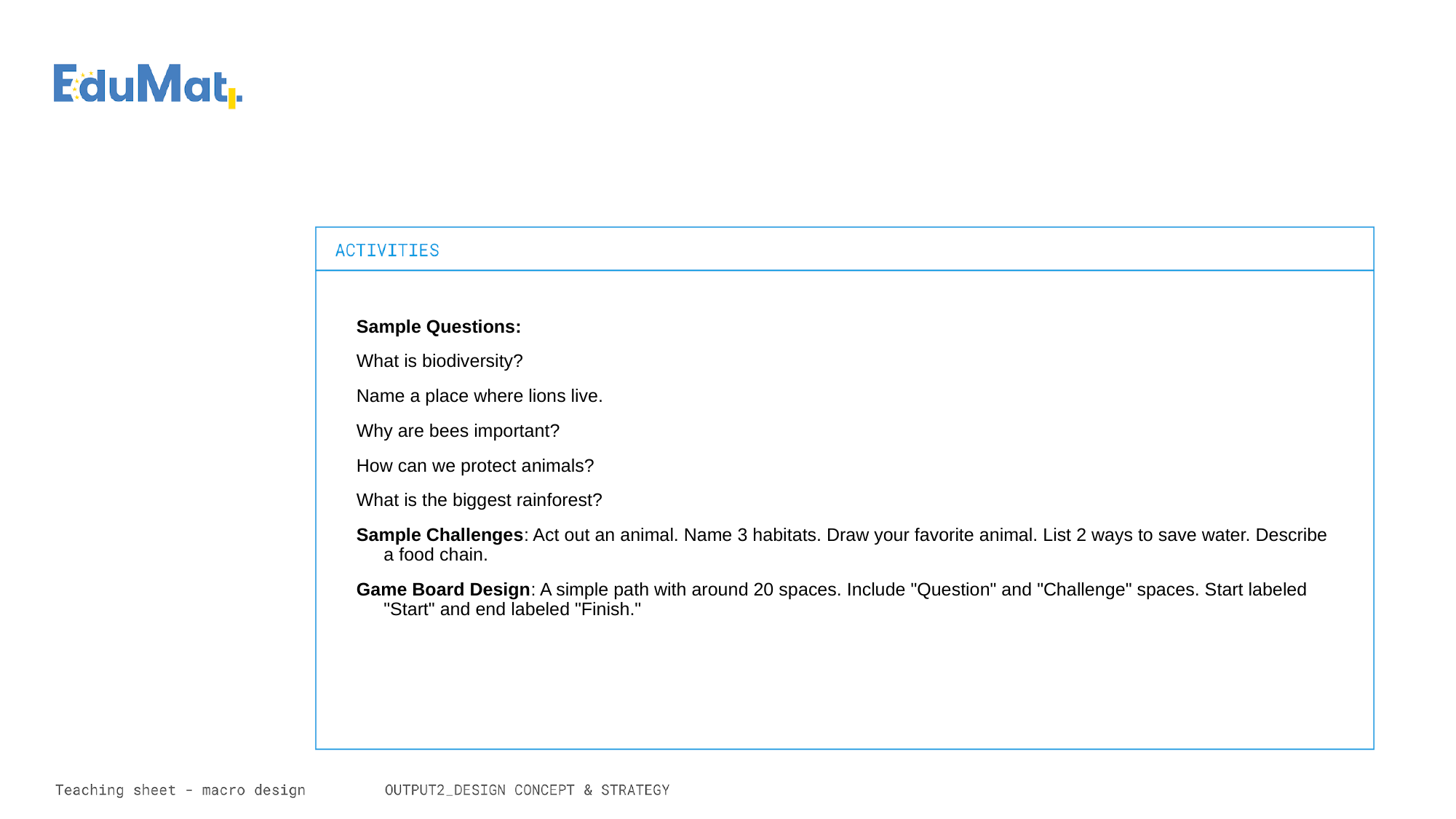

Sample Questions:
What is biodiversity?
Name a place where lions live.
Why are bees important?
How can we protect animals?
What is the biggest rainforest?
Sample Challenges: Act out an animal. Name 3 habitats. Draw your favorite animal. List 2 ways to save water. Describe a food chain.
Game Board Design: A simple path with around 20 spaces. Include "Question" and "Challenge" spaces. Start labeled "Start" and end labeled "Finish."